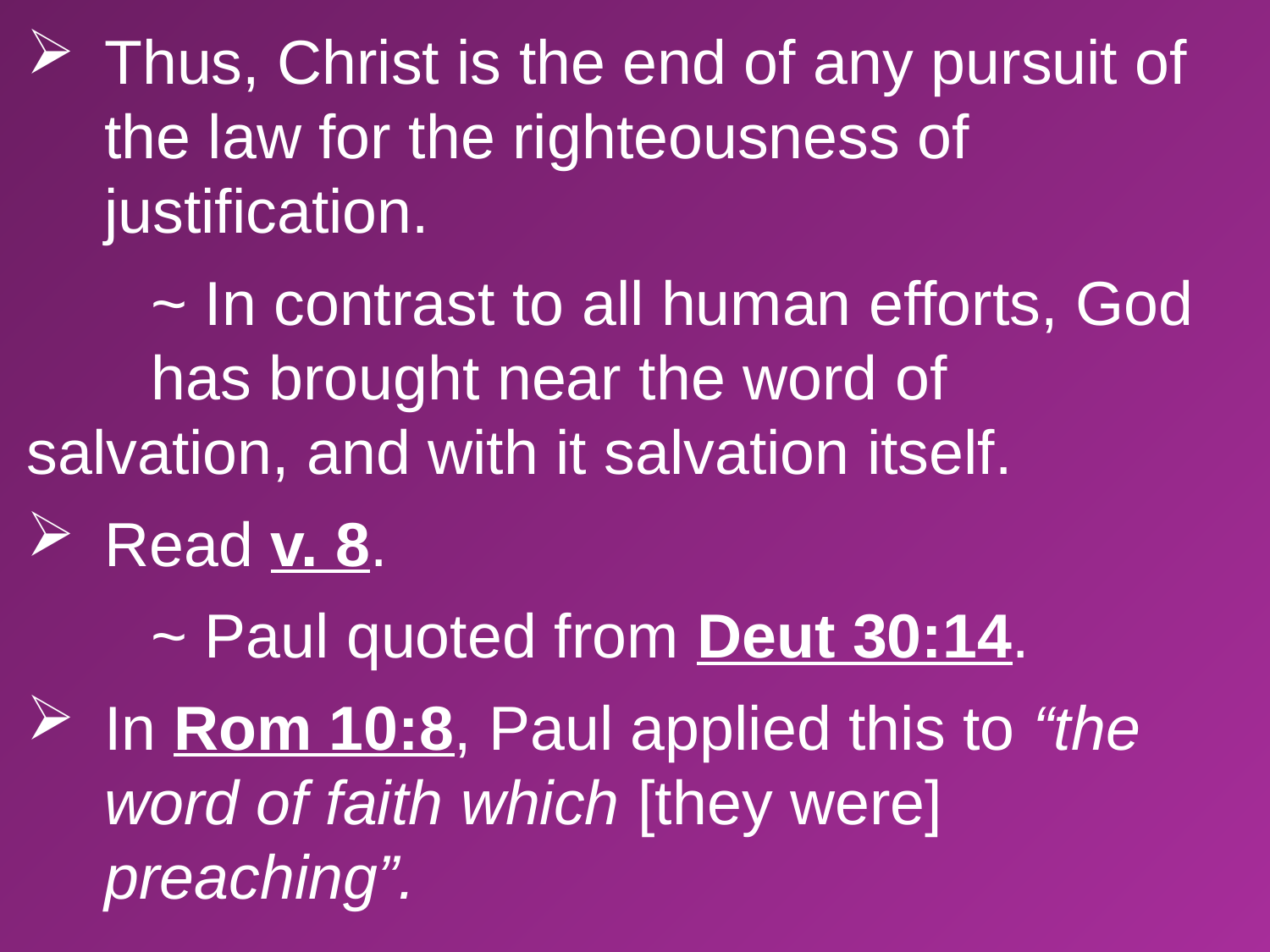

Thus, Christ is the end of any pursuit of the law for the righteousness of justification.
		~ In contrast to all human efforts, God 					has brought near the word of 							salvation, and with it salvation itself.
Read v. 8.
		~ Paul quoted from Deut 30:14.
In Rom 10:8, Paul applied this to “the word of faith which [they were] preaching”.